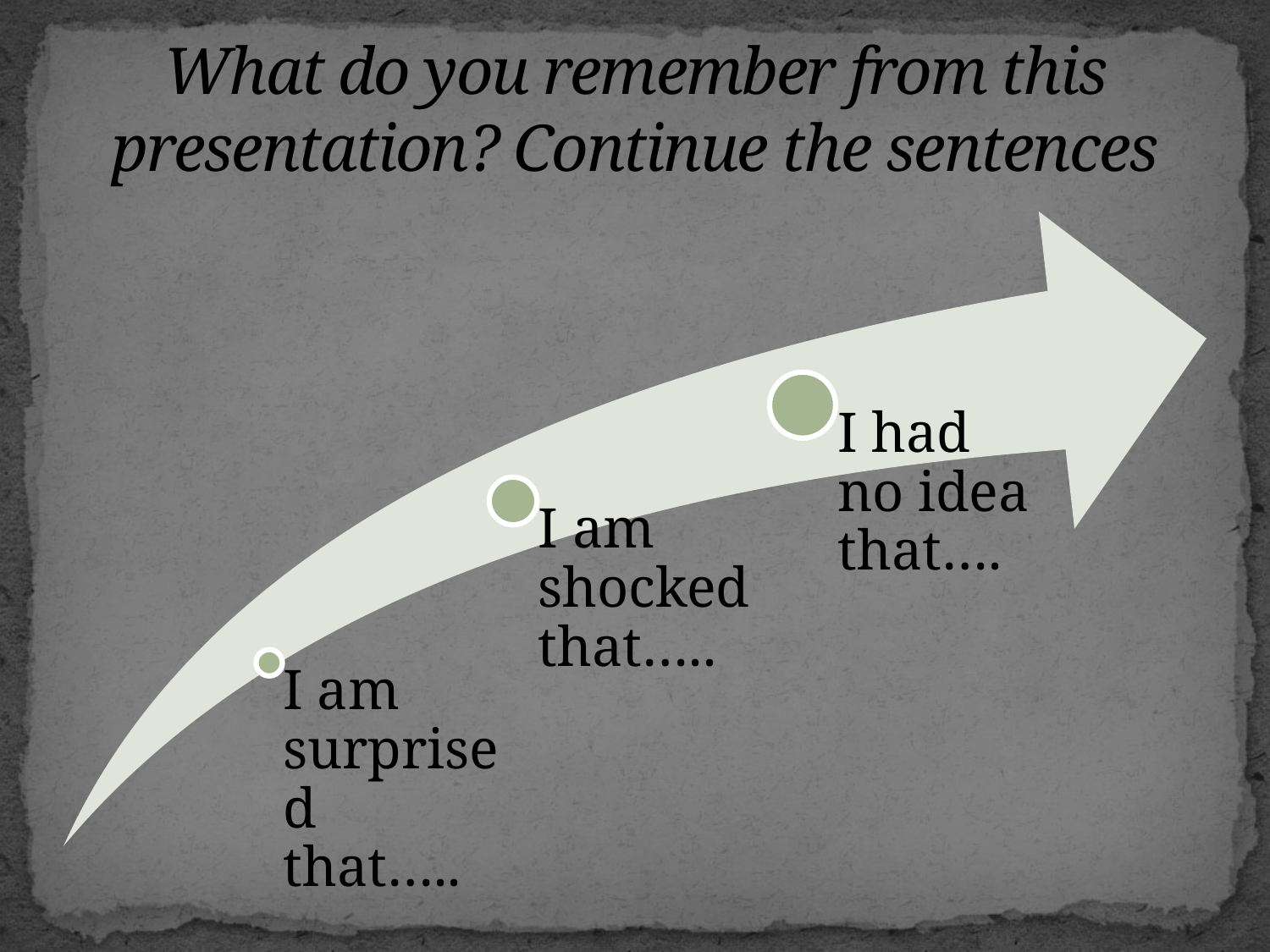

# What do you remember from this presentation? Continue the sentences
I am surprised that…..
I am shocked that…..
I had no idea that….